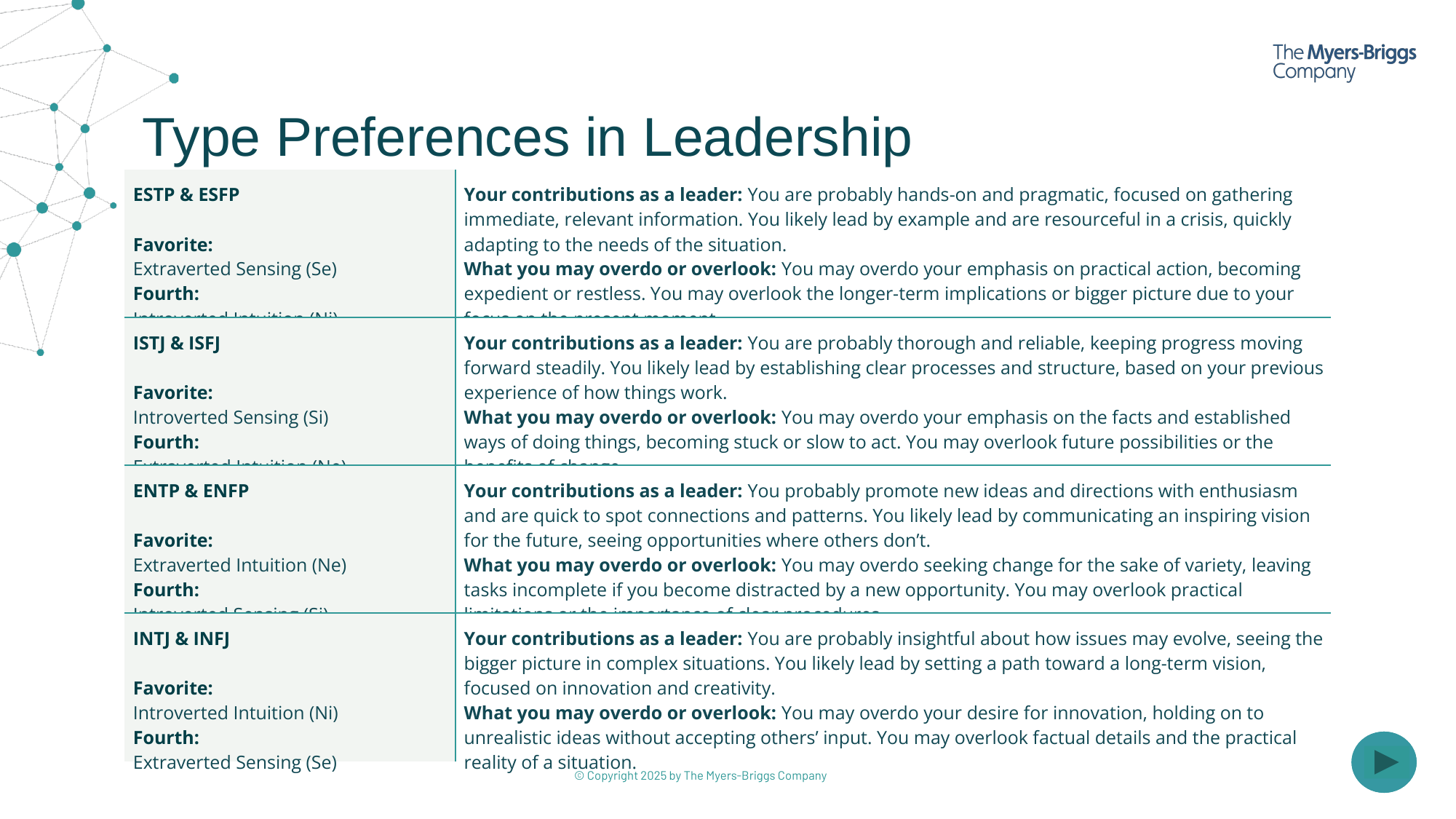

# Type Preferences in Leadership
| ESTP & ESFP Favorite: Extraverted Sensing (Se) Fourth: Introverted Intuition (Ni) | Your contributions as a leader: You are probably hands-on and pragmatic, focused on gathering immediate, relevant information. You likely lead by example and are resourceful in a crisis, quickly adapting to the needs of the situation. What you may overdo or overlook: You may overdo your emphasis on practical action, becoming expedient or restless. You may overlook the longer-term implications or bigger picture due to your focus on the present moment. |
| --- | --- |
| ISTJ & ISFJ Favorite: Introverted Sensing (Si) Fourth: Extraverted Intuition (Ne) | Your contributions as a leader: You are probably thorough and reliable, keeping progress moving forward steadily. You likely lead by establishing clear processes and structure, based on your previous experience of how things work. What you may overdo or overlook: You may overdo your emphasis on the facts and established ways of doing things, becoming stuck or slow to act. You may overlook future possibilities or the benefits of change. |
| ENTP & ENFP Favorite: Extraverted Intuition (Ne) Fourth: Introverted Sensing (Si) | Your contributions as a leader: You probably promote new ideas and directions with enthusiasm and are quick to spot connections and patterns. You likely lead by communicating an inspiring vision for the future, seeing opportunities where others don’t. What you may overdo or overlook: You may overdo seeking change for the sake of variety, leaving tasks incomplete if you become distracted by a new opportunity. You may overlook practical limitations or the importance of clear procedures. |
| INTJ & INFJ Favorite: Introverted Intuition (Ni) Fourth: Extraverted Sensing (Se) | Your contributions as a leader: You are probably insightful about how issues may evolve, seeing the bigger picture in complex situations. You likely lead by setting a path toward a long-term vision, focused on innovation and creativity. What you may overdo or overlook: You may overdo your desire for innovation, holding on to unrealistic ideas without accepting others’ input. You may overlook factual details and the practical reality of a situation. |